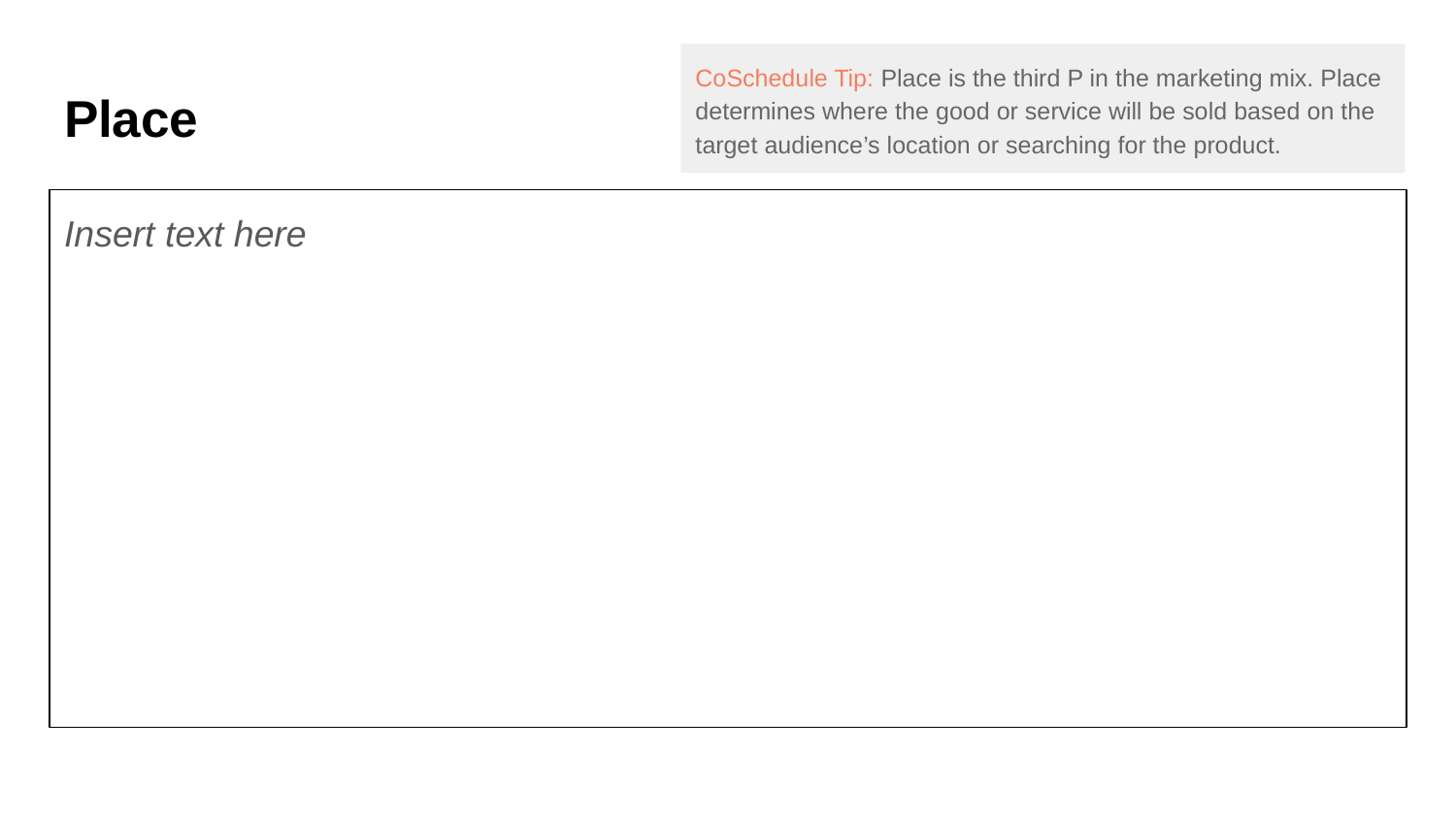

CoSchedule Tip: Place is the third P in the marketing mix. Place determines where the good or service will be sold based on the target audience’s location or searching for the product.
# Place
Insert text here